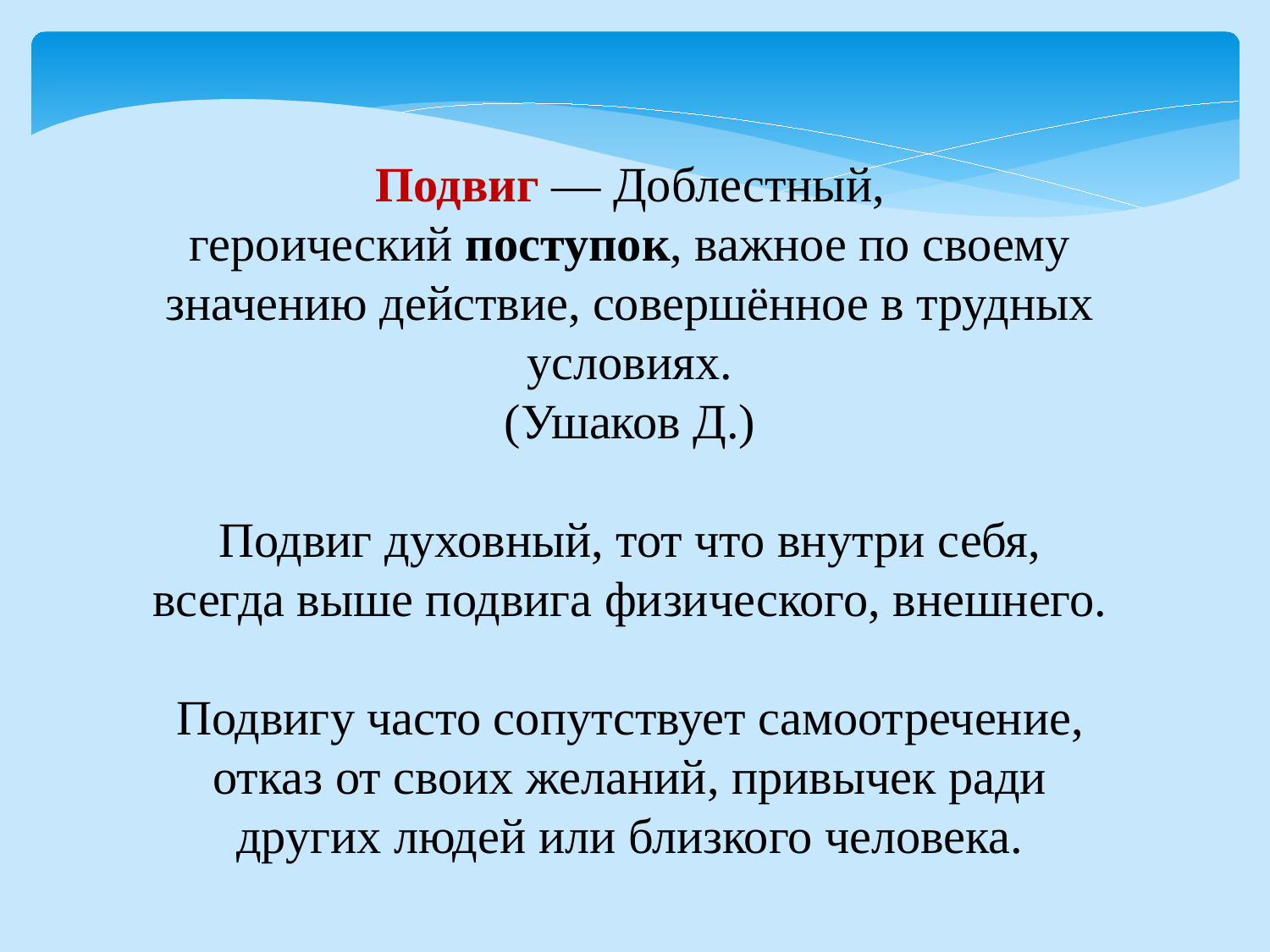

Подвиг — Доблестный, героический поступок, важное по своему значению действие, совершённое в трудных условиях.
(Ушаков Д.)

Подвиг духовный, тот что внутри себя, всегда выше подвига физического, внешнего.

Подвигу часто сопутствует самоотречение, отказ от своих желаний, привычек ради других людей или близкого человека.